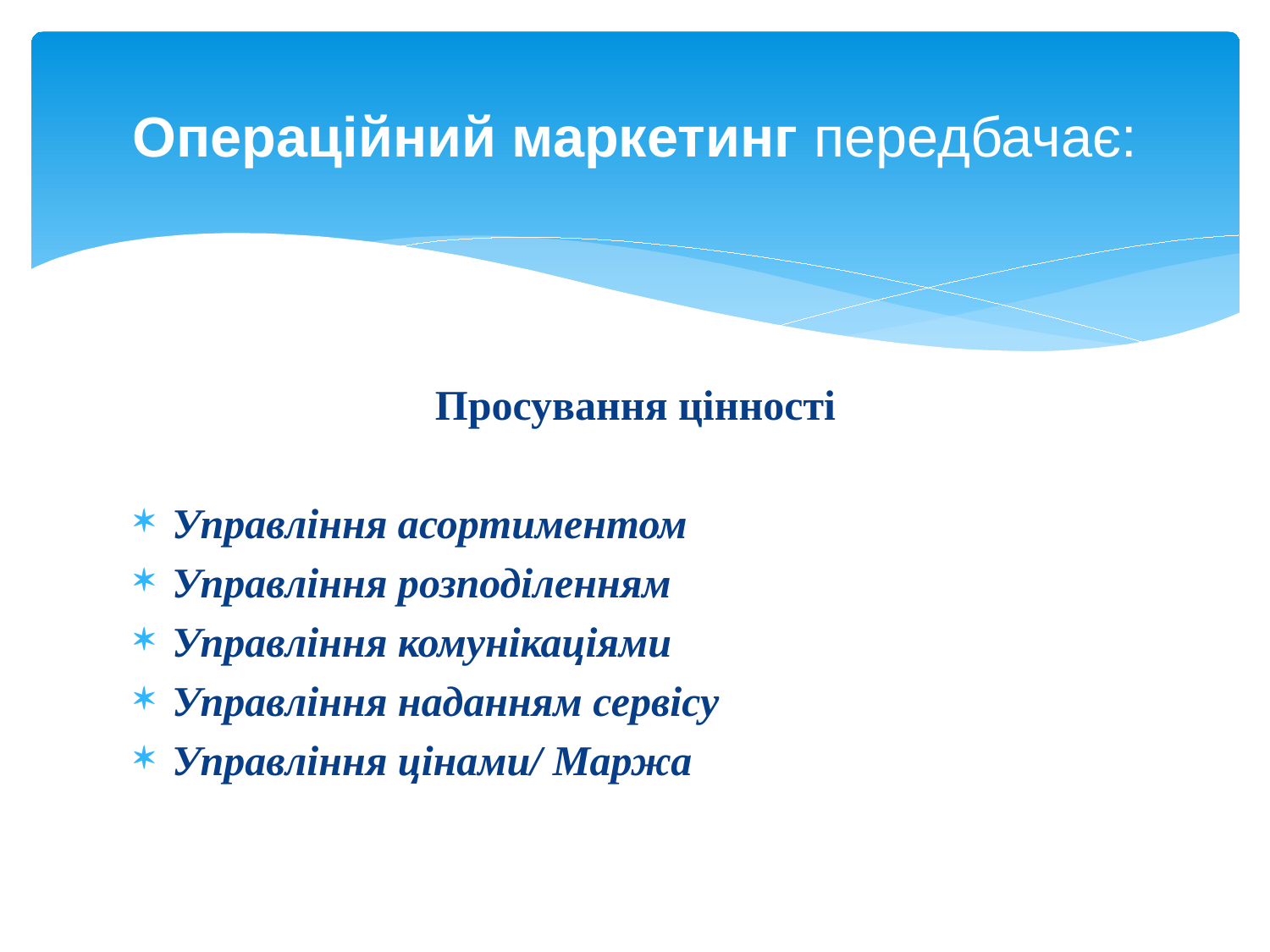

# Операційний маркетинг передбачає:
Просування цінності

Управління асортиментом
Управління розподіленням
Управління комунікаціями
Управління наданням сервісу
Управління цінами/ Маржа